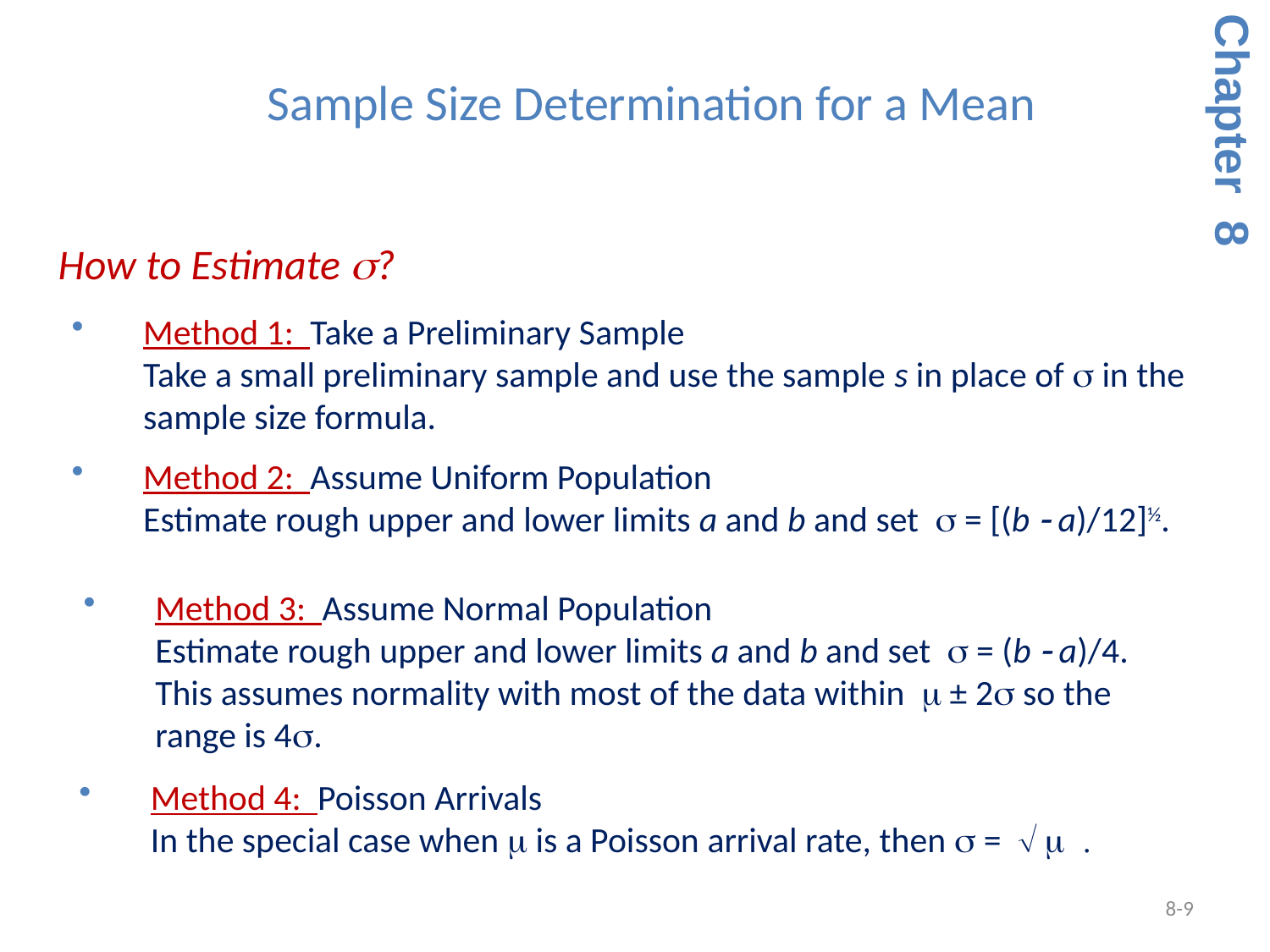

Sample Size Determination for a Mean
Chapter  8
 How to Estimate σ?
Method 1:  Take a Preliminary Sample
Take a small preliminary sample and use the sample s in place of σ in the sample size formula.
Method 2:  Assume Uniform Population
Estimate rough upper and lower limits a and b and set  σ = [(b − a)/12]½.
Method 3:  Assume Normal Population
Estimate rough upper and lower limits a and b and set  σ = (b − a)/4.  This assumes normality with most of the data within  μ ± 2σ so the range is 4σ.
Method 4:  Poisson Arrivals
In the special case when μ is a Poisson arrival rate, then σ =  √ μ .
8-9